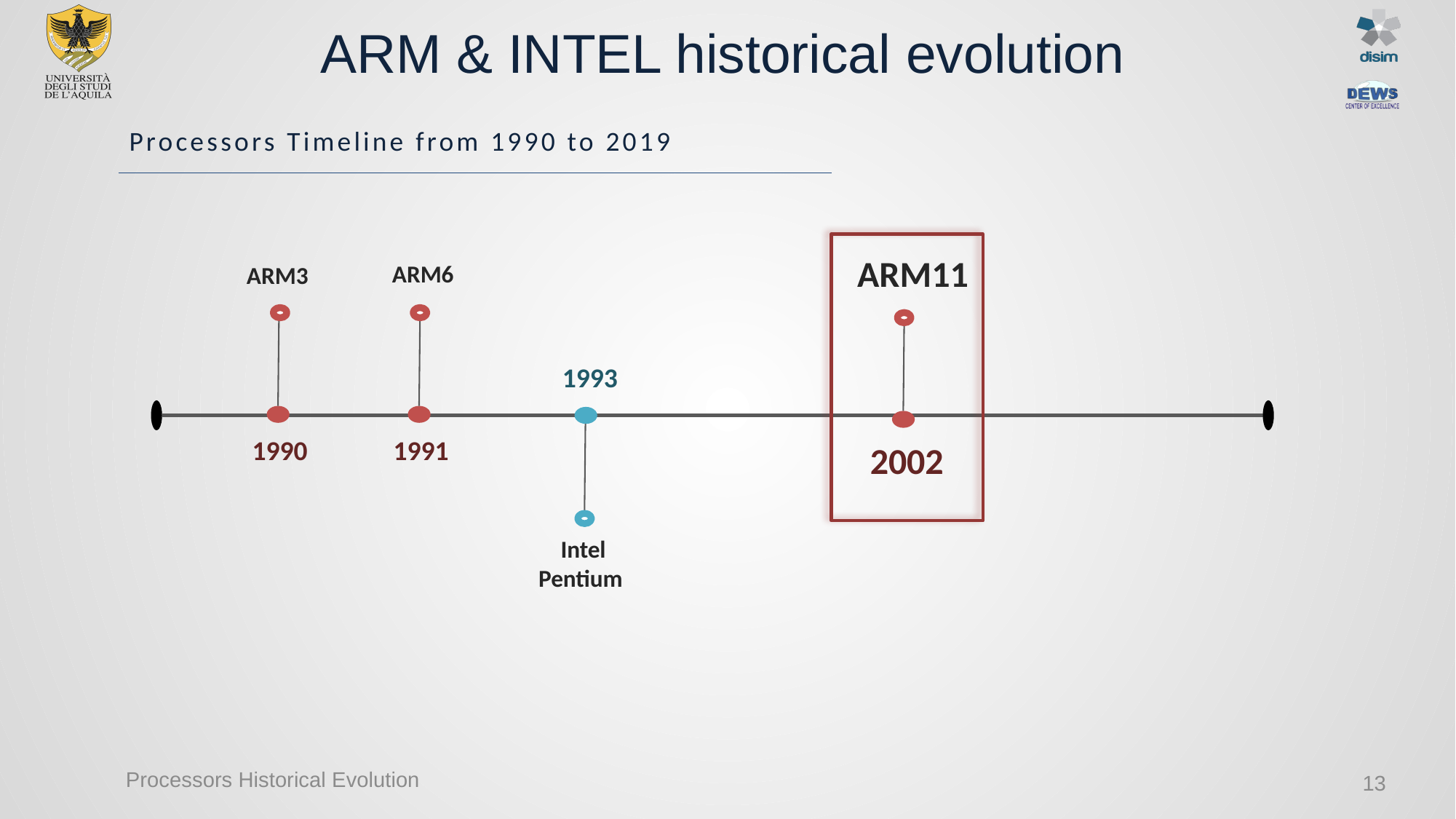

# ARM & INTEL historical evolution
Processors Timeline from 1990 to 2019

ARM11

2002
ARM6

1991
ARM3

1990
1993

Intel Pentium

Processors Historical Evolution

13